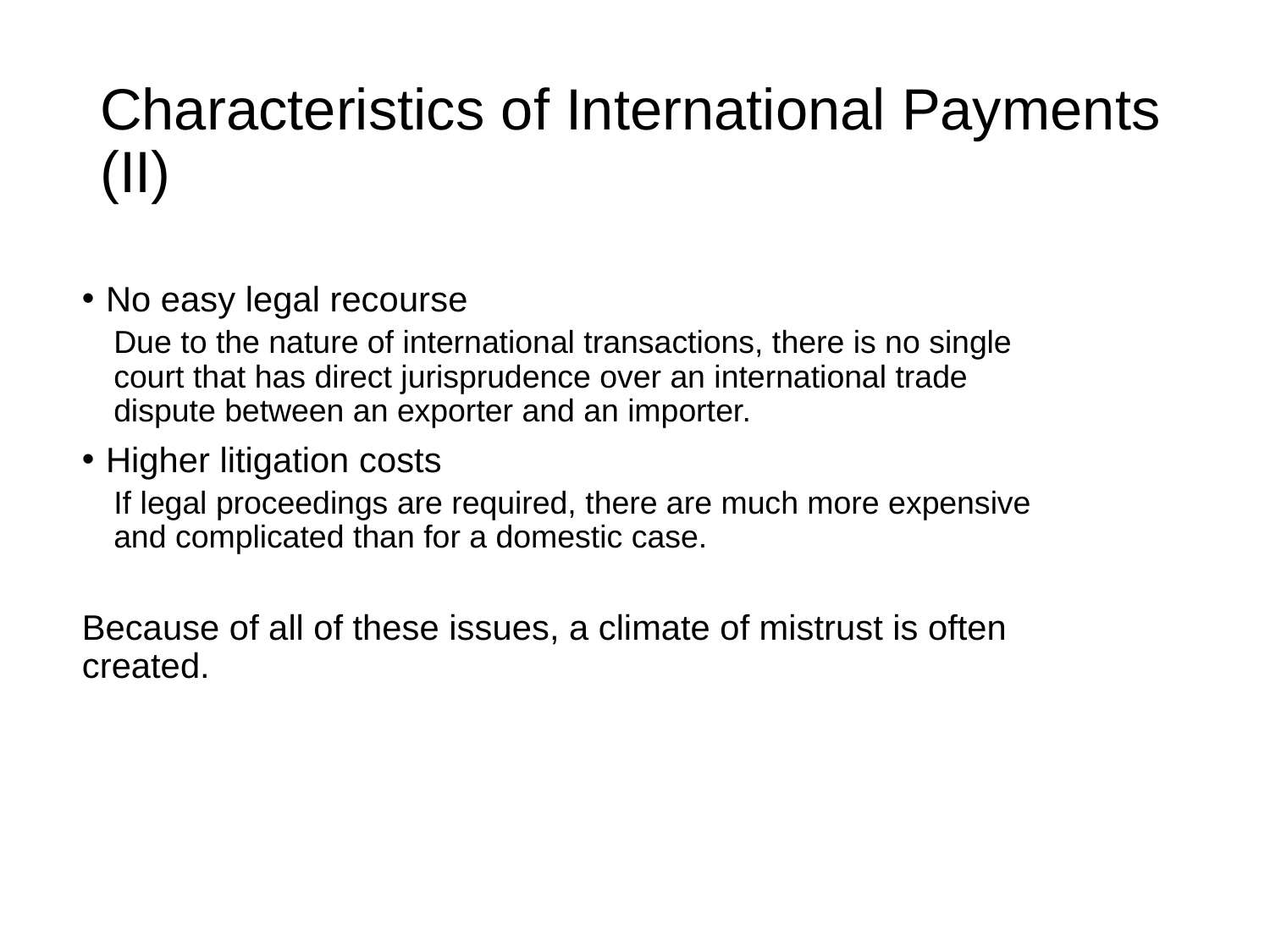

# Characteristics of International Payments (II)
No easy legal recourse
Due to the nature of international transactions, there is no single court that has direct jurisprudence over an international trade dispute between an exporter and an importer.
Higher litigation costs
If legal proceedings are required, there are much more expensive and complicated than for a domestic case.

Because of all of these issues, a climate of mistrust is often created.